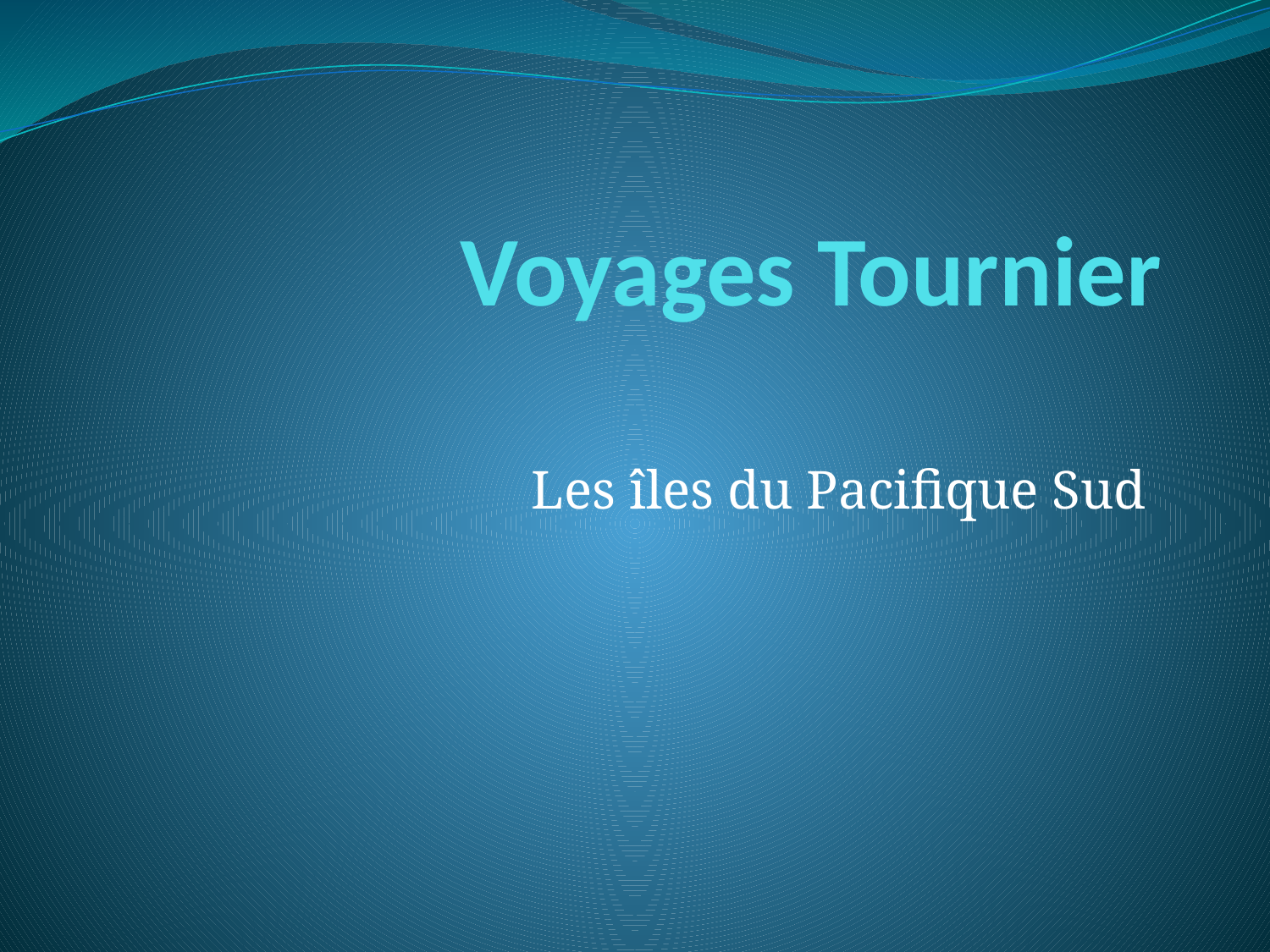

# Voyages Tournier
Les îles du Pacifique Sud